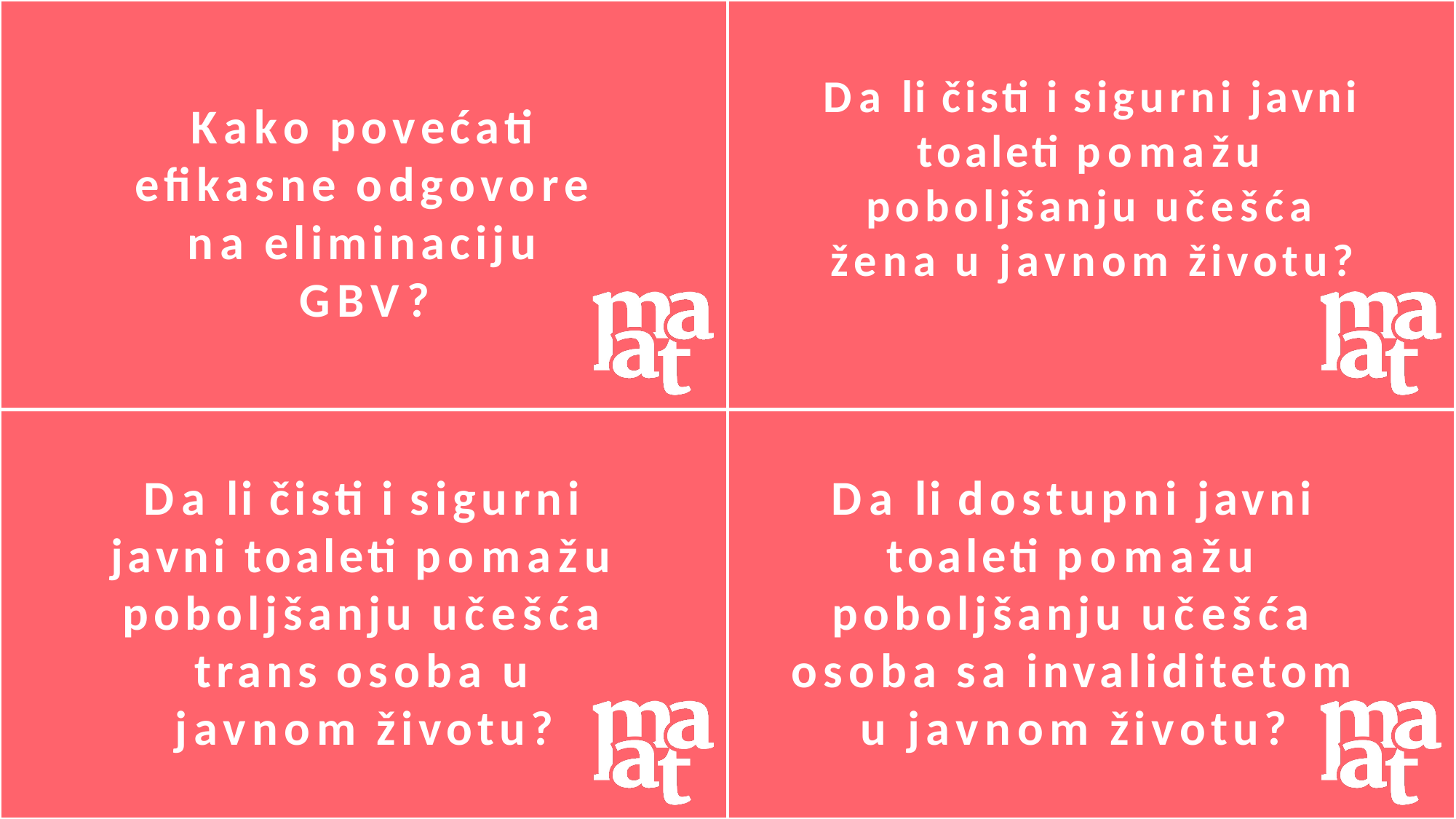

# Da li čisti i sigurni javni toaleti pomažu poboljšanju učešća žena u javnom životu?
Kako povećati efikasne odgovore na eliminaciju GBV?
Da li čisti i sigurni javni toaleti pomažu poboljšanju učešća trans osoba u javnom životu?
Da li dostupni javni toaleti pomažu poboljšanju učešća osoba sa invaliditetom u javnom životu?